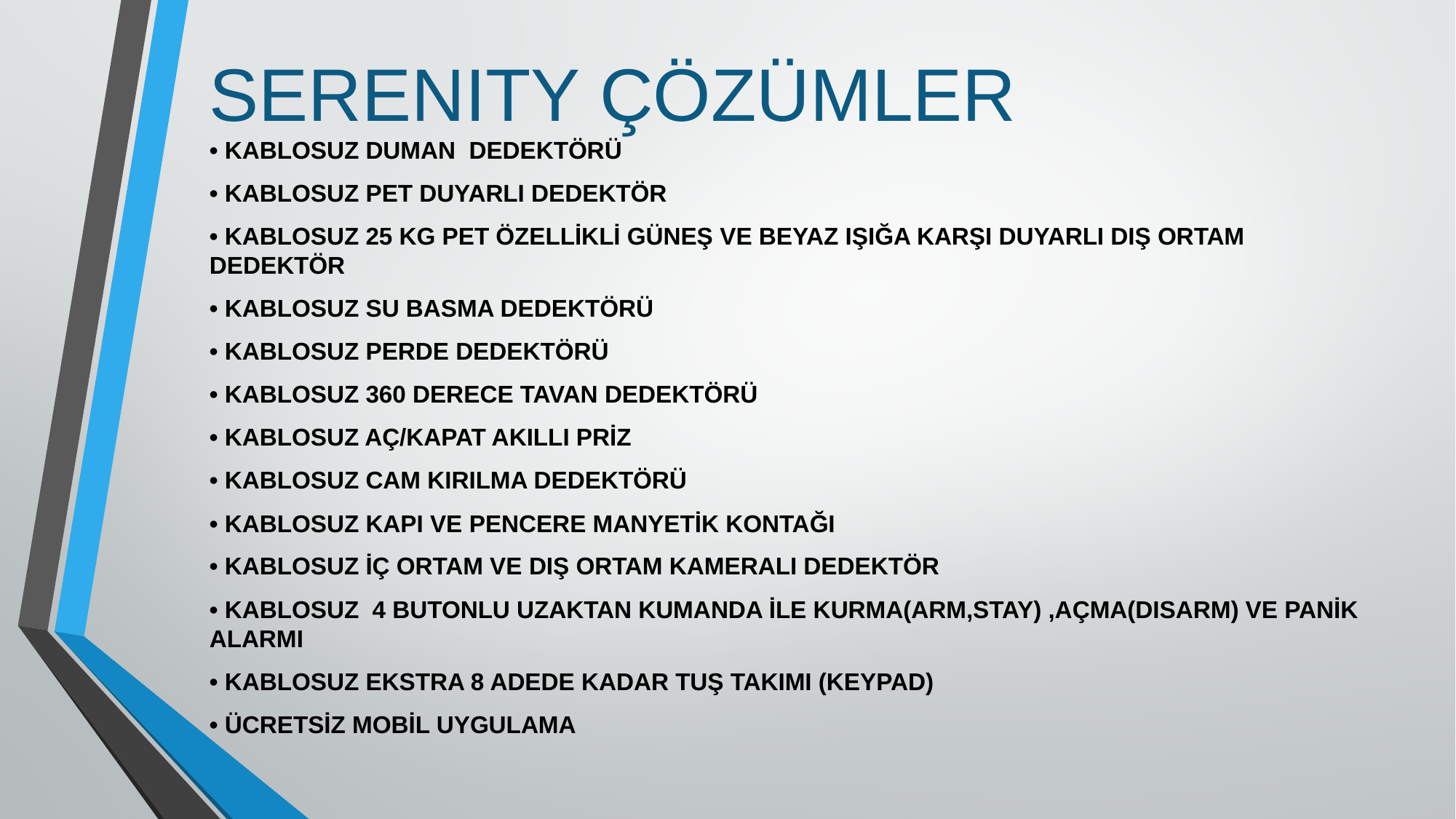

# SERENITY ÇÖZÜMLER
• KABLOSUZ DUMAN  DEDEKTÖRÜ
• KABLOSUZ PET DUYARLI DEDEKTÖR
• KABLOSUZ 25 KG PET ÖZELLİKLİ GÜNEŞ VE BEYAZ IŞIĞA KARŞI DUYARLI DIŞ ORTAM DEDEKTÖR
• KABLOSUZ SU BASMA DEDEKTÖRÜ
• KABLOSUZ PERDE DEDEKTÖRÜ
• KABLOSUZ 360 DERECE TAVAN DEDEKTÖRÜ
• KABLOSUZ AÇ/KAPAT AKILLI PRİZ
• KABLOSUZ CAM KIRILMA DEDEKTÖRÜ
• KABLOSUZ KAPI VE PENCERE MANYETİK KONTAĞI
• KABLOSUZ İÇ ORTAM VE DIŞ ORTAM KAMERALI DEDEKTÖR
• KABLOSUZ  4 BUTONLU UZAKTAN KUMANDA İLE KURMA(ARM,STAY) ,AÇMA(DISARM) VE PANİK ALARMI
• KABLOSUZ EKSTRA 8 ADEDE KADAR TUŞ TAKIMI (KEYPAD)
• ÜCRETSİZ MOBİL UYGULAMA